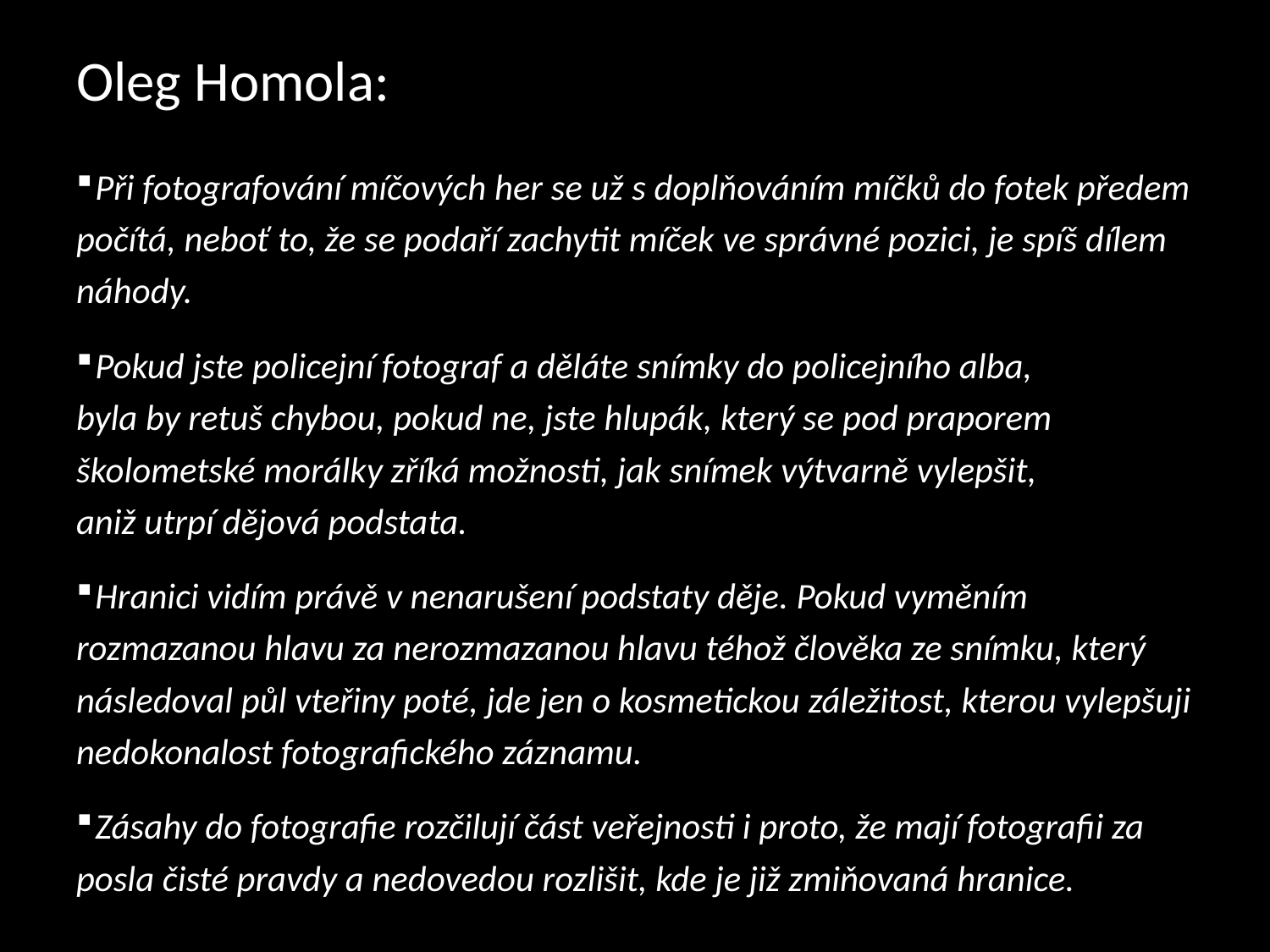

# Oleg Homola:
 Při fotografování míčových her se už s doplňováním míčků do fotek předem počítá, neboť to, že se podaří zachytit míček ve správné pozici, je spíš dílem náhody.
 Pokud jste policejní fotograf a děláte snímky do policejního alba,
byla by retuš chybou, pokud ne, jste hlupák, který se pod praporem školometské morálky zříká možnosti, jak snímek výtvarně vylepšit,
aniž utrpí dějová podstata.
 Hranici vidím právě v nenarušení podstaty děje. Pokud vyměním rozmazanou hlavu za nerozmazanou hlavu téhož člověka ze snímku, který následoval půl vteřiny poté, jde jen o kosmetickou záležitost, kterou vylepšuji nedokonalost fotografického záznamu.
 Zásahy do fotografie rozčilují část veřejnosti i proto, že mají fotografii za posla čisté pravdy a nedovedou rozlišit, kde je již zmiňovaná hranice.